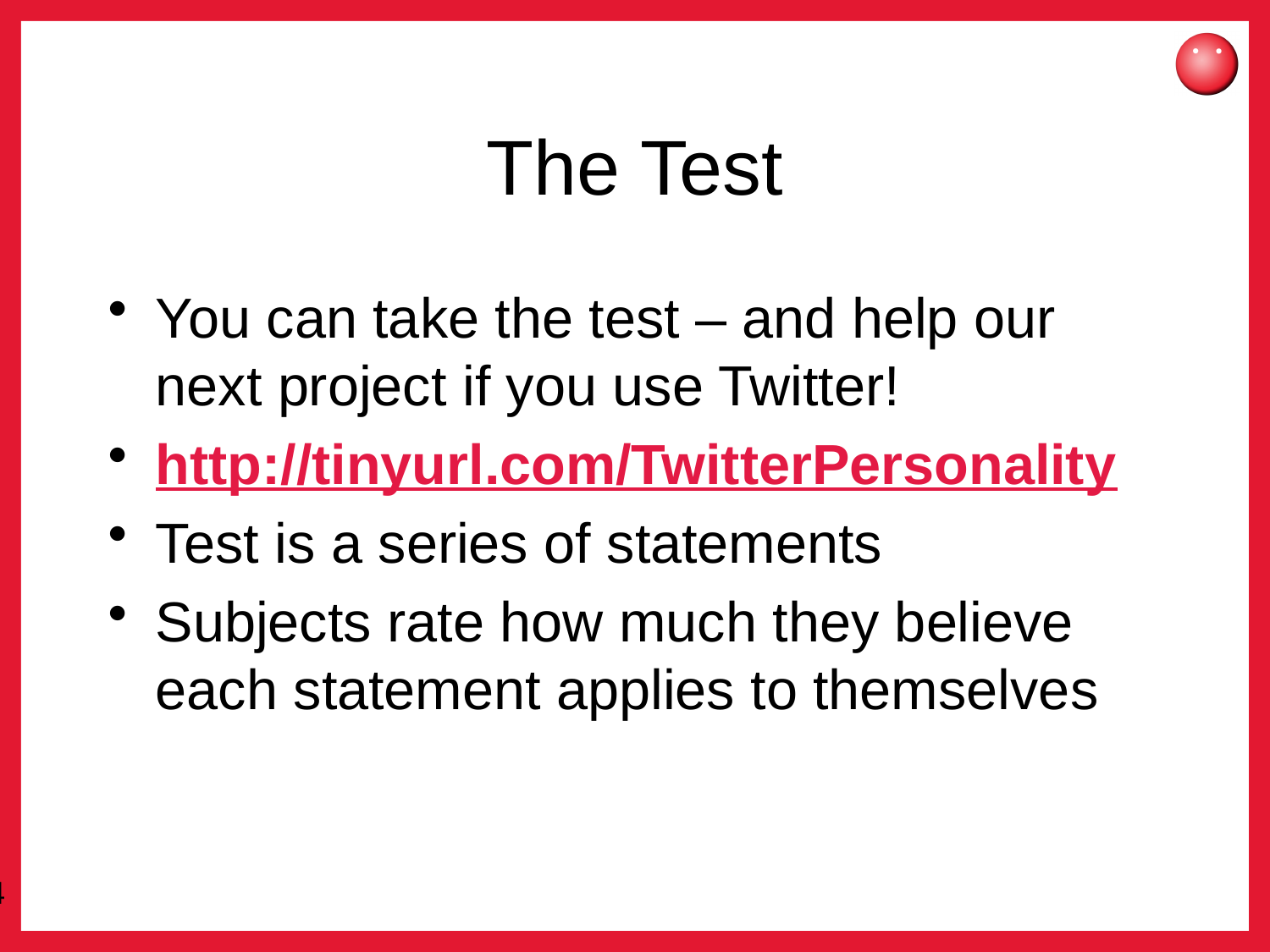

# The Test
You can take the test – and help our next project if you use Twitter!
http://tinyurl.com/TwitterPersonality
Test is a series of statements
Subjects rate how much they believe each statement applies to themselves